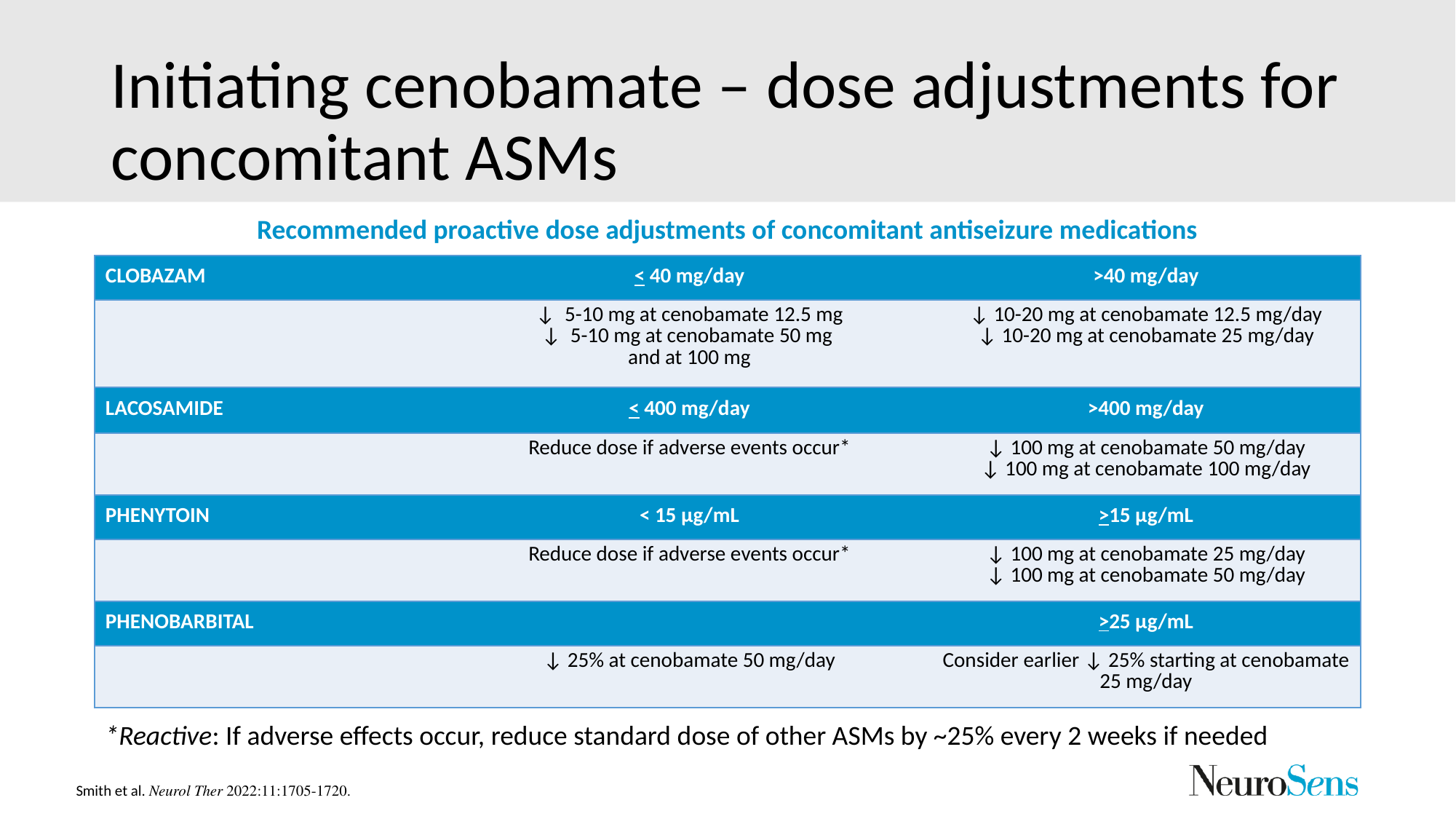

# Initiating cenobamate – dose adjustments for concomitant ASMs
Recommended proactive dose adjustments of concomitant antiseizure medications
| CLOBAZAM | < 40 mg/day | >40 mg/day |
| --- | --- | --- |
|  | ↓ 5-10 mg at cenobamate 12.5 mg ↓ 5-10 mg at cenobamate 50 mg and at 100 mg | ↓ 10-20 mg at cenobamate 12.5 mg/day ↓ 10-20 mg at cenobamate 25 mg/day |
| LACOSAMIDE | < 400 mg/day | >400 mg/day |
|  | Reduce dose if adverse events occur\* | ↓ 100 mg at cenobamate 50 mg/day ↓ 100 mg at cenobamate 100 mg/day |
| PHENYTOIN | < 15 μg/mL | >15 μg/mL |
|  | Reduce dose if adverse events occur\* | ↓ 100 mg at cenobamate 25 mg/day ↓ 100 mg at cenobamate 50 mg/day |
| PHENOBARBITAL |  | >25 μg/mL |
|  | ↓ 25% at cenobamate 50 mg/day | Consider earlier ↓ 25% starting at cenobamate 25 mg/day |
*Reactive: If adverse effects occur, reduce standard dose of other ASMs by ~25% every 2 weeks if needed
Smith et al. Neurol Ther 2022:11:1705-1720.